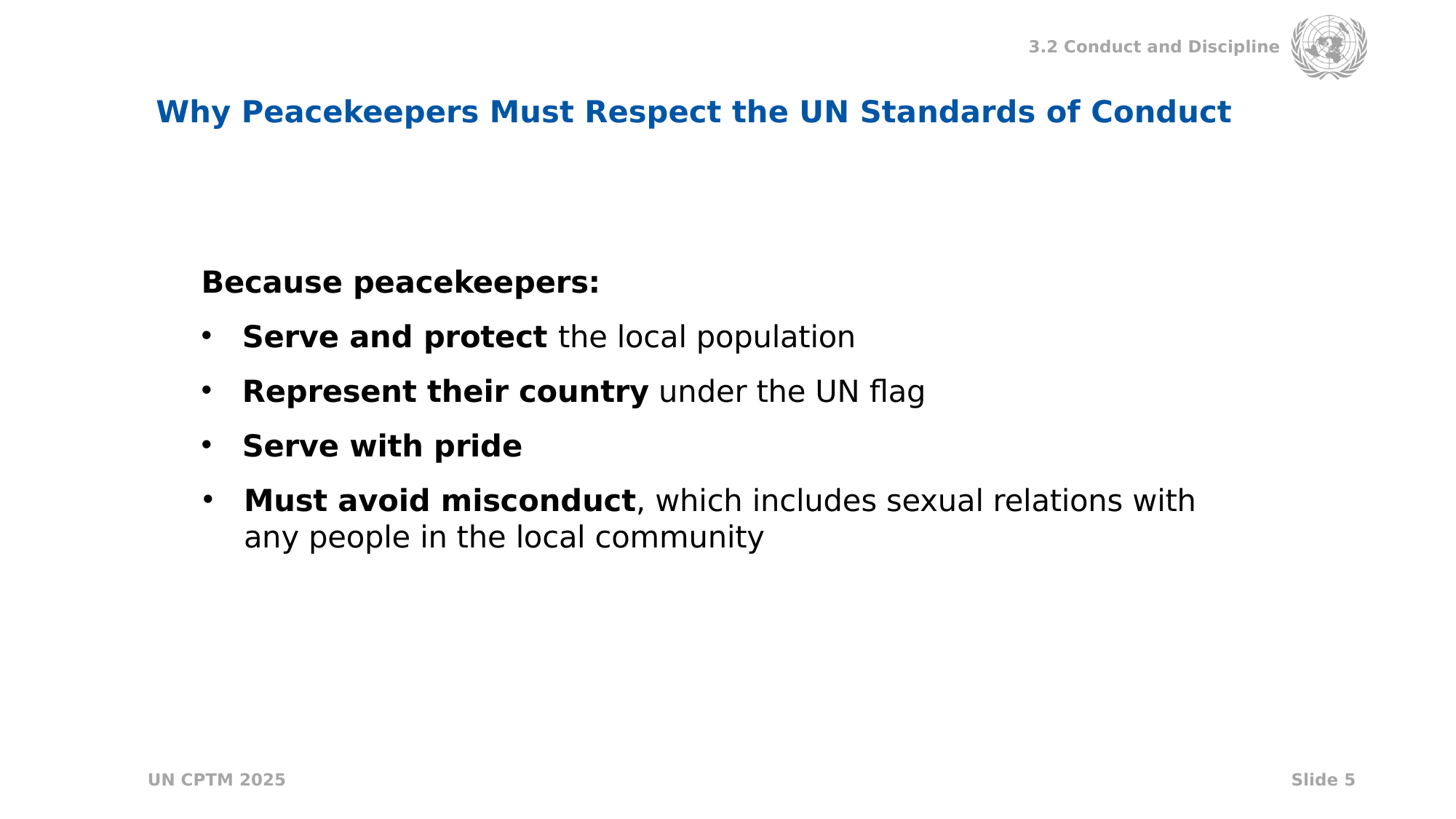

Why Peacekeepers Must Respect the UN Standards of Conduct
Because peacekeepers:
Serve and protect the local population
Represent their country under the UN flag
Serve with pride
Must avoid misconduct, which includes sexual relations with any people in the local community